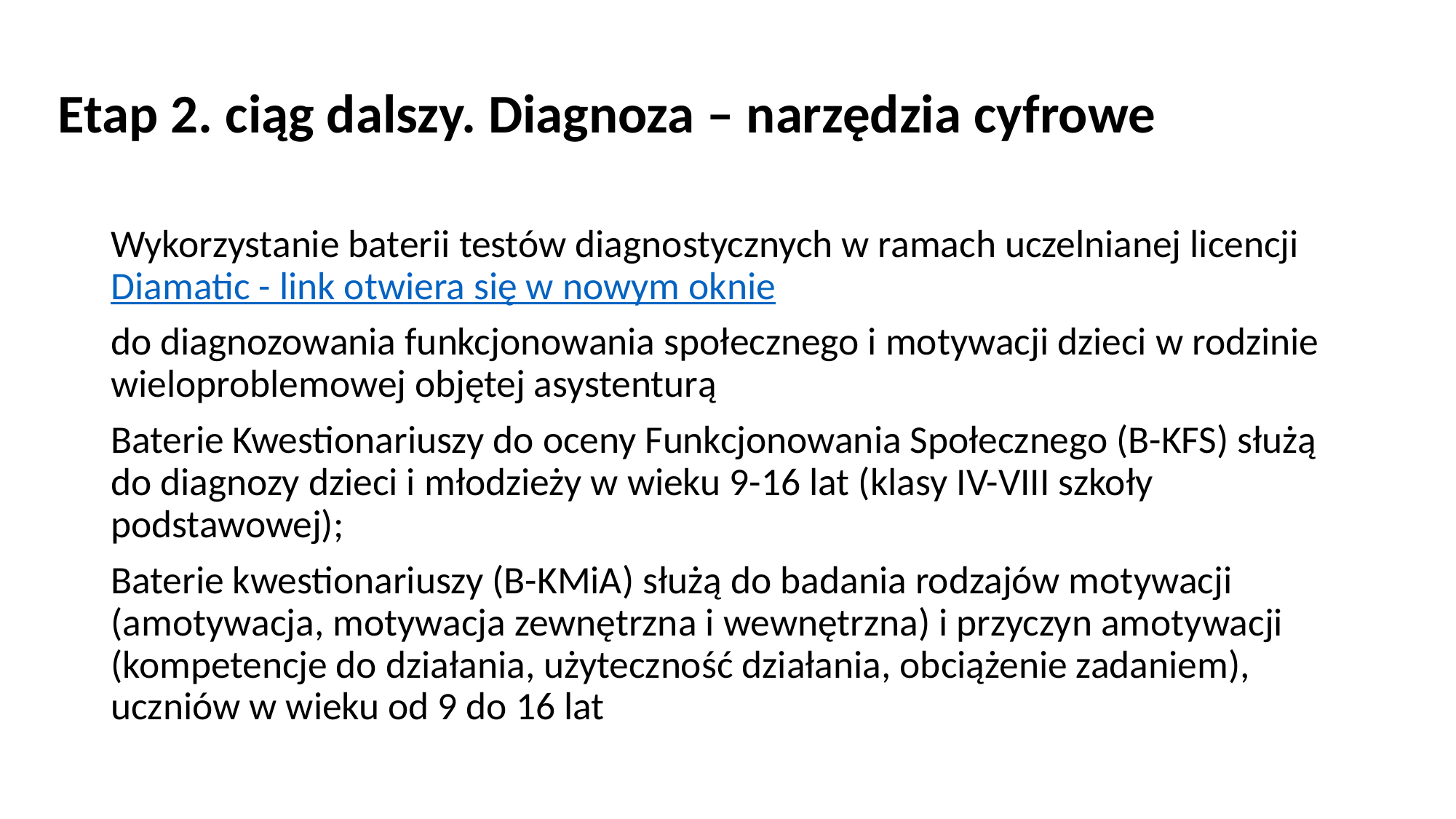

# Etap 2. ciąg dalszy. Diagnoza – narzędzia cyfrowe
Wykorzystanie baterii testów diagnostycznych w ramach uczelnianej licencji Diamatic - link otwiera się w nowym oknie
do diagnozowania funkcjonowania społecznego i motywacji dzieci w rodzinie wieloproblemowej objętej asystenturą
Baterie Kwestionariuszy do oceny Funkcjonowania Społecznego (B-KFS) służą do diagnozy dzieci i młodzieży w wieku 9-16 lat (klasy IV-VIII szkoły podstawowej);
Baterie kwestionariuszy (B-KMiA) służą do badania rodzajów motywacji (amotywacja, motywacja zewnętrzna i wewnętrzna) i przyczyn amotywacji (kompetencje do działania, użyteczność działania, obciążenie zadaniem), uczniów w wieku od 9 do 16 lat